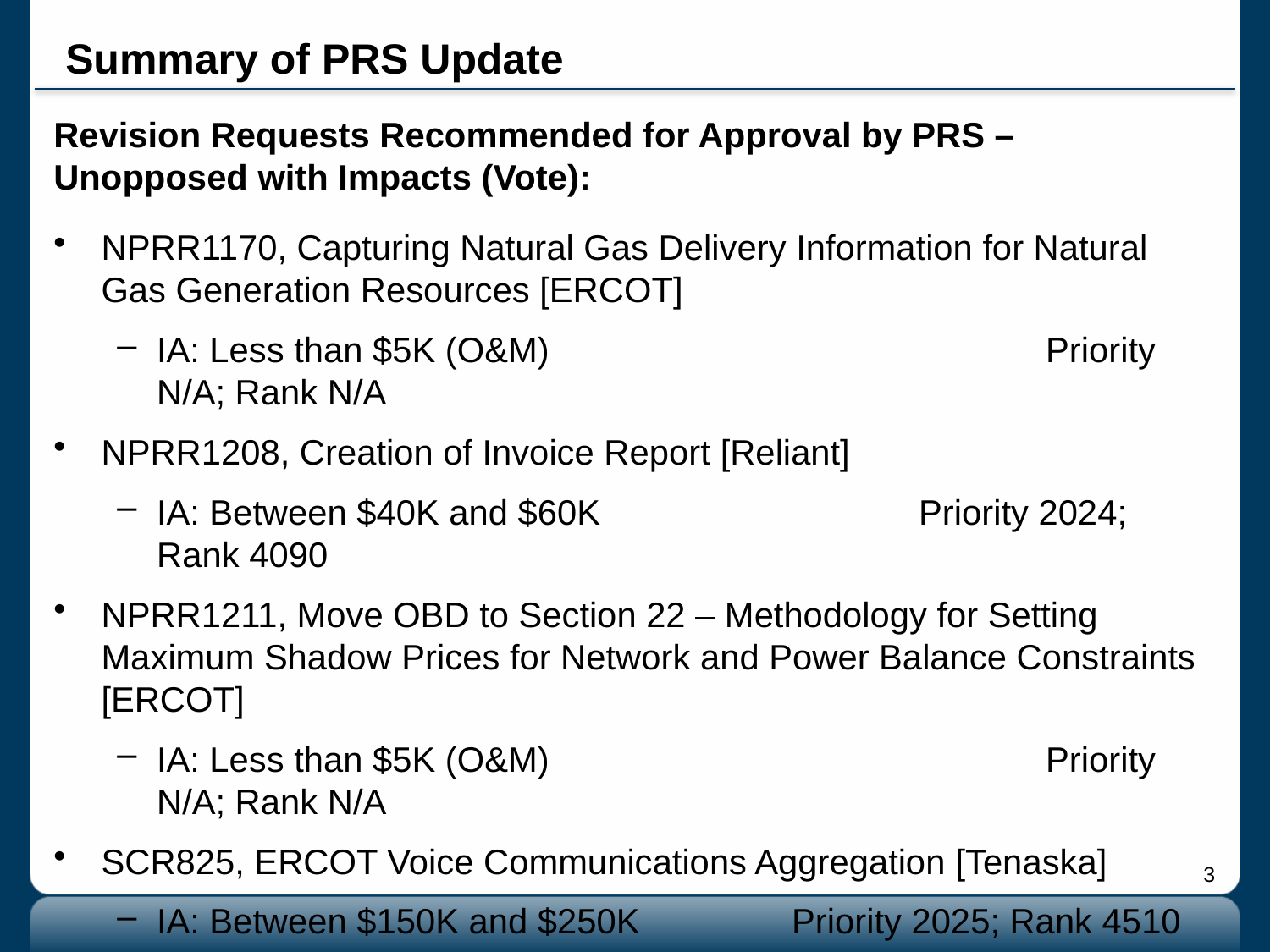

# Summary of PRS Update
Revision Requests Recommended for Approval by PRS – Unopposed with Impacts (Vote):
NPRR1170, Capturing Natural Gas Delivery Information for Natural Gas Generation Resources [ERCOT]
IA: Less than $5K (O&M)				Priority N/A; Rank N/A
NPRR1208, Creation of Invoice Report [Reliant]
IA: Between $40K and $60K			Priority 2024; Rank 4090
NPRR1211, Move OBD to Section 22 – Methodology for Setting Maximum Shadow Prices for Network and Power Balance Constraints [ERCOT]
IA: Less than $5K (O&M)				Priority N/A; Rank N/A
SCR825, ERCOT Voice Communications Aggregation [Tenaska]
IA: Between $150K and $250K		Priority 2025; Rank 4510